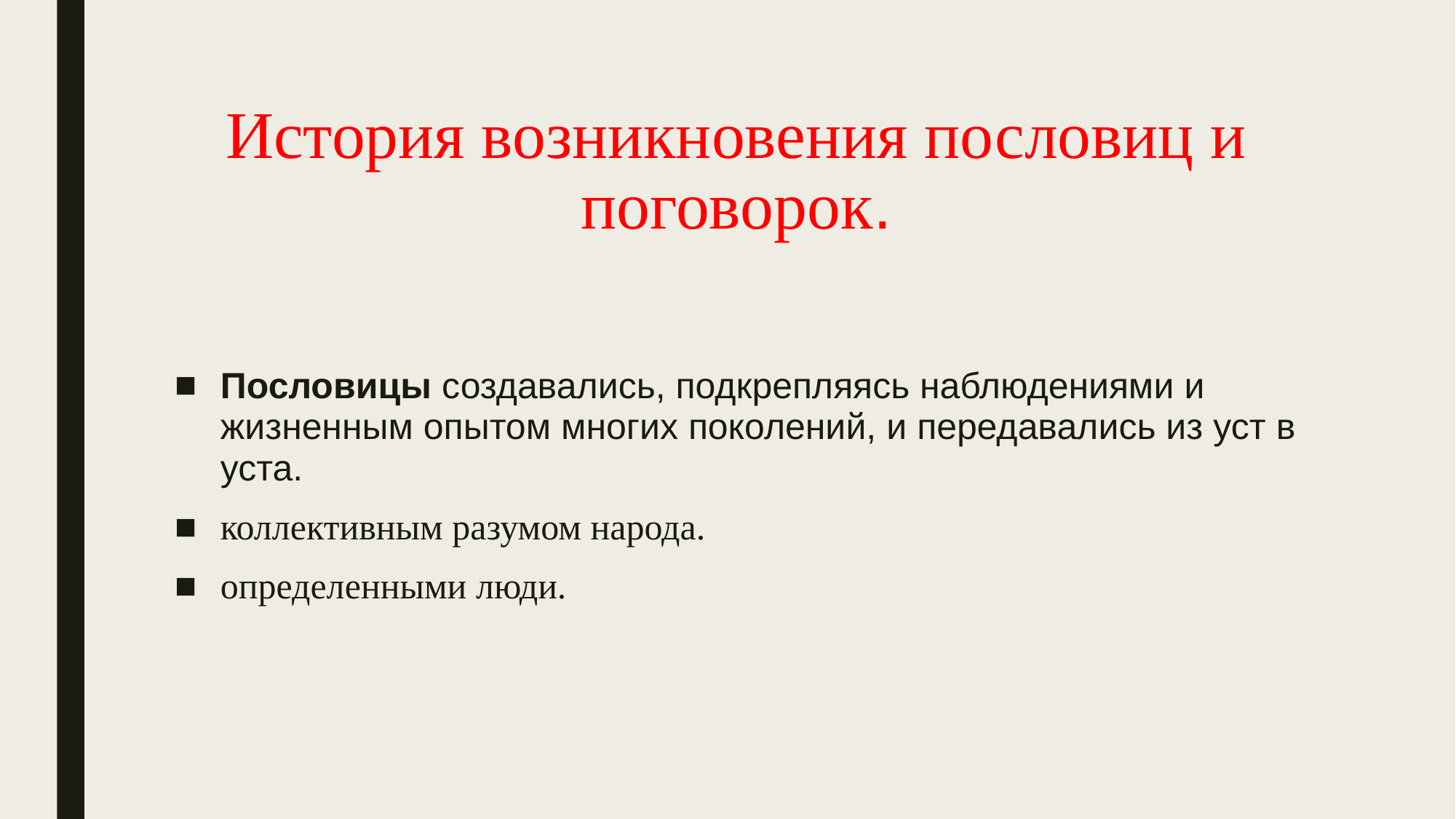

#
История возникновения пословиц и поговорок.

Пословицы создавались, подкрепляясь наблюдениями и жизненным опытом многих поколений, и передавались из уст в уста.
коллективным разумом народа.
определенными люди.